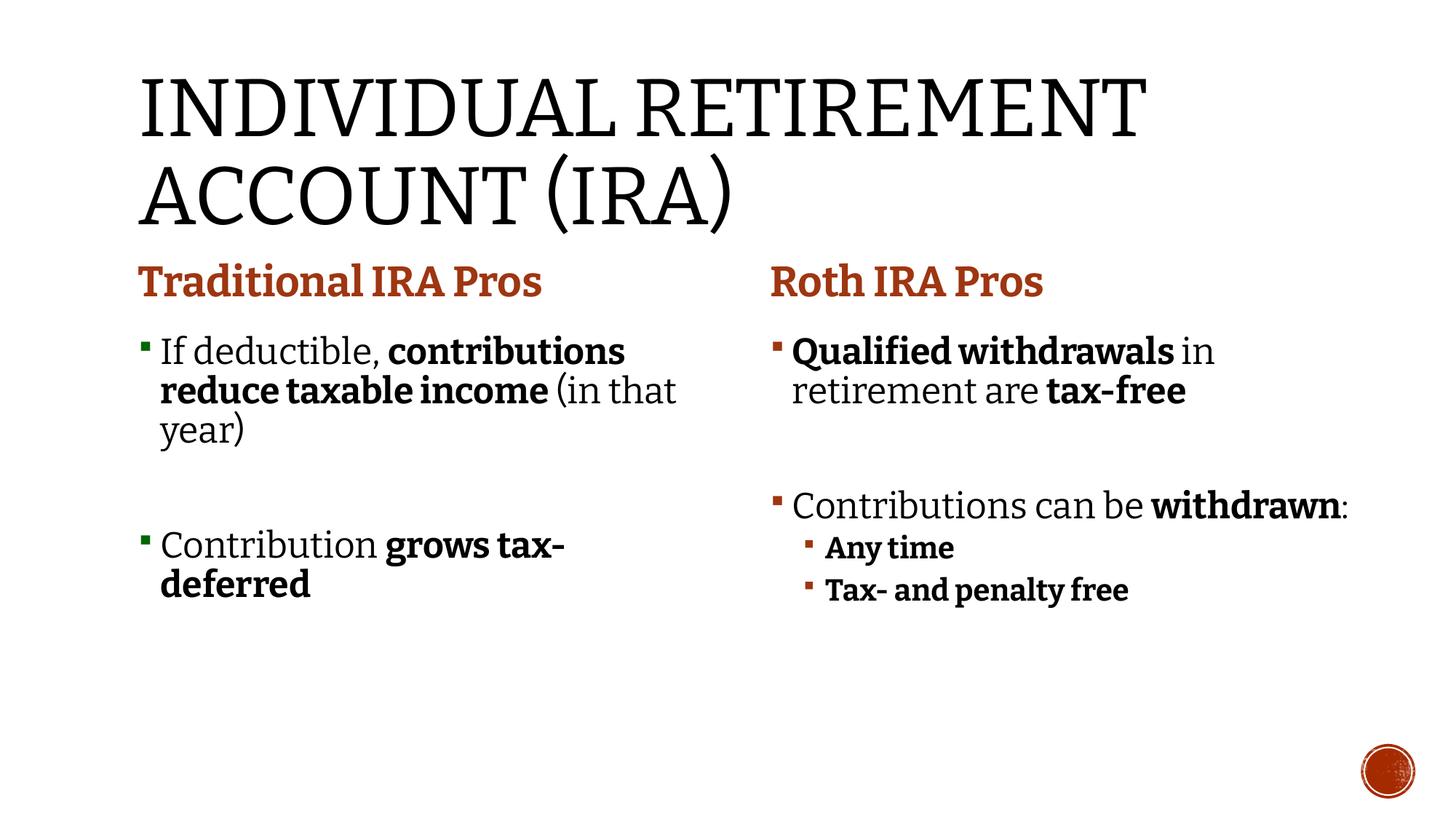

# Individual Retirement Account (IRA)
Traditional IRA Pros
Roth IRA Pros
If deductible, contributions reduce taxable income (in that year)

Contribution grows tax-deferred
Qualified withdrawals in retirement are tax-free

Contributions can be withdrawn:
Any time
Tax- and penalty free